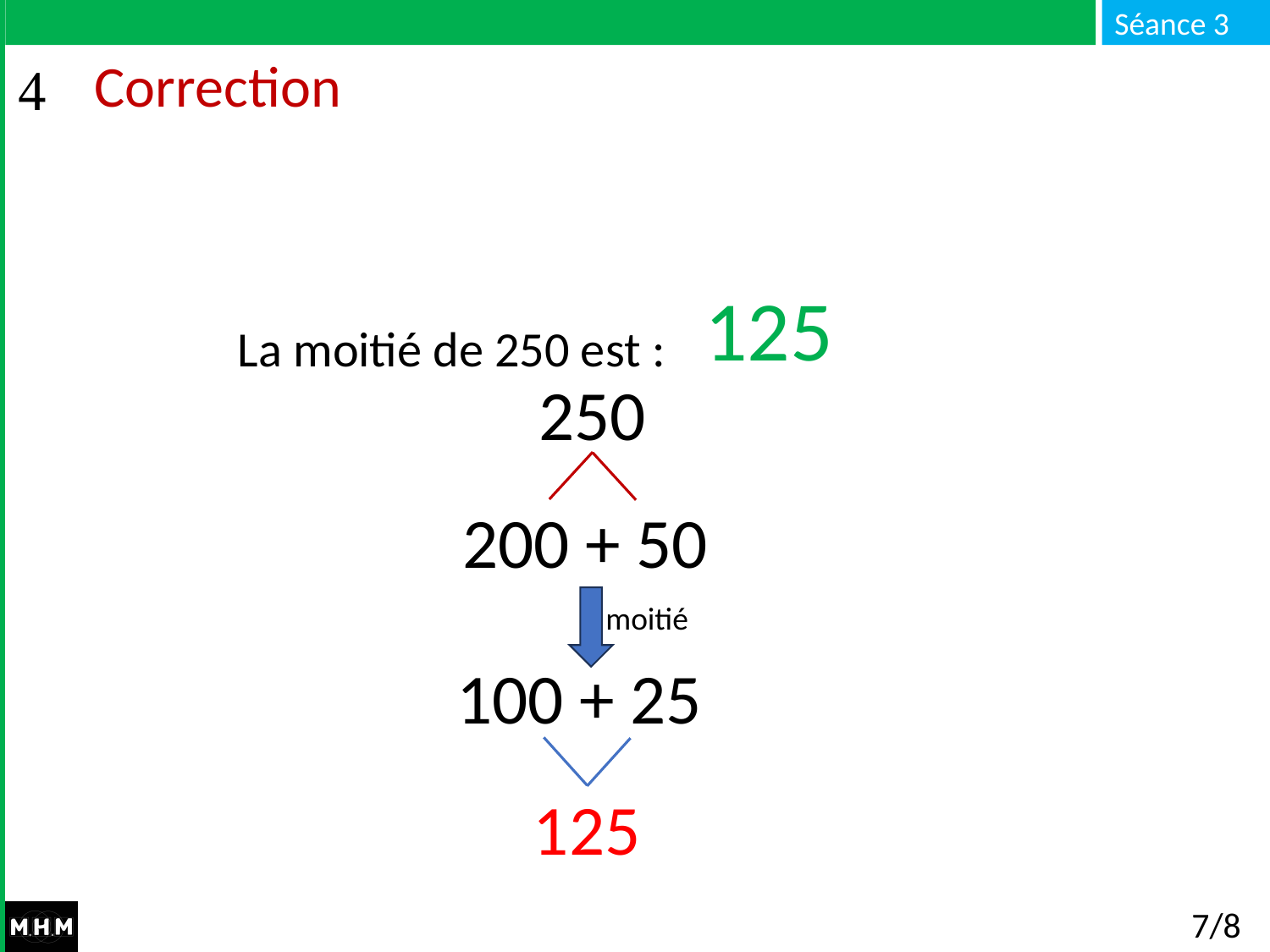

# Correction
La moitié de 250 est : …

125
250
200 + 50

moitié
100 + 25
125
7/8